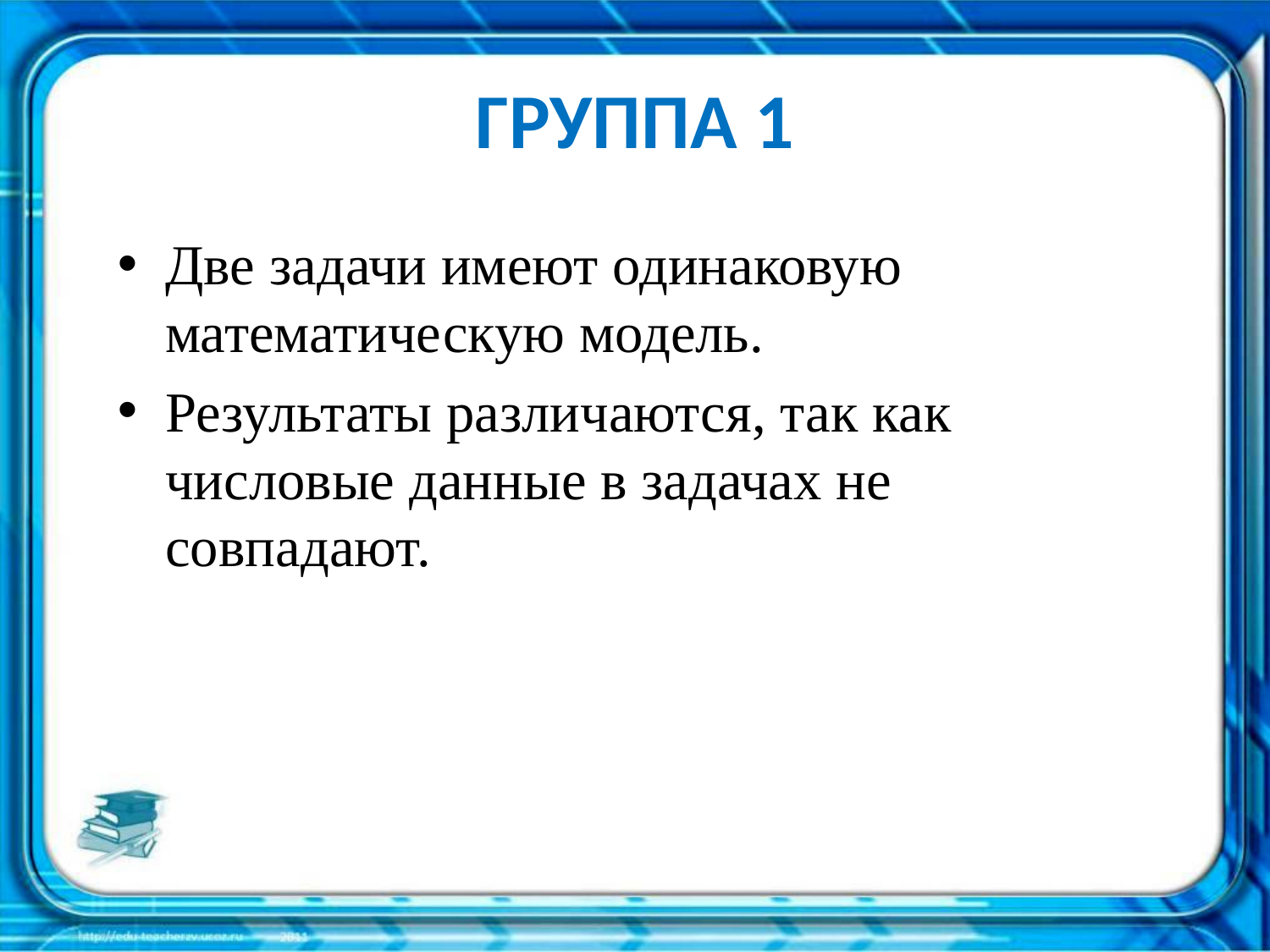

# ГРУППА 1
Две задачи имеют одинаковую математическую модель.
Результаты различаются, так как числовые данные в задачах не совпадают.